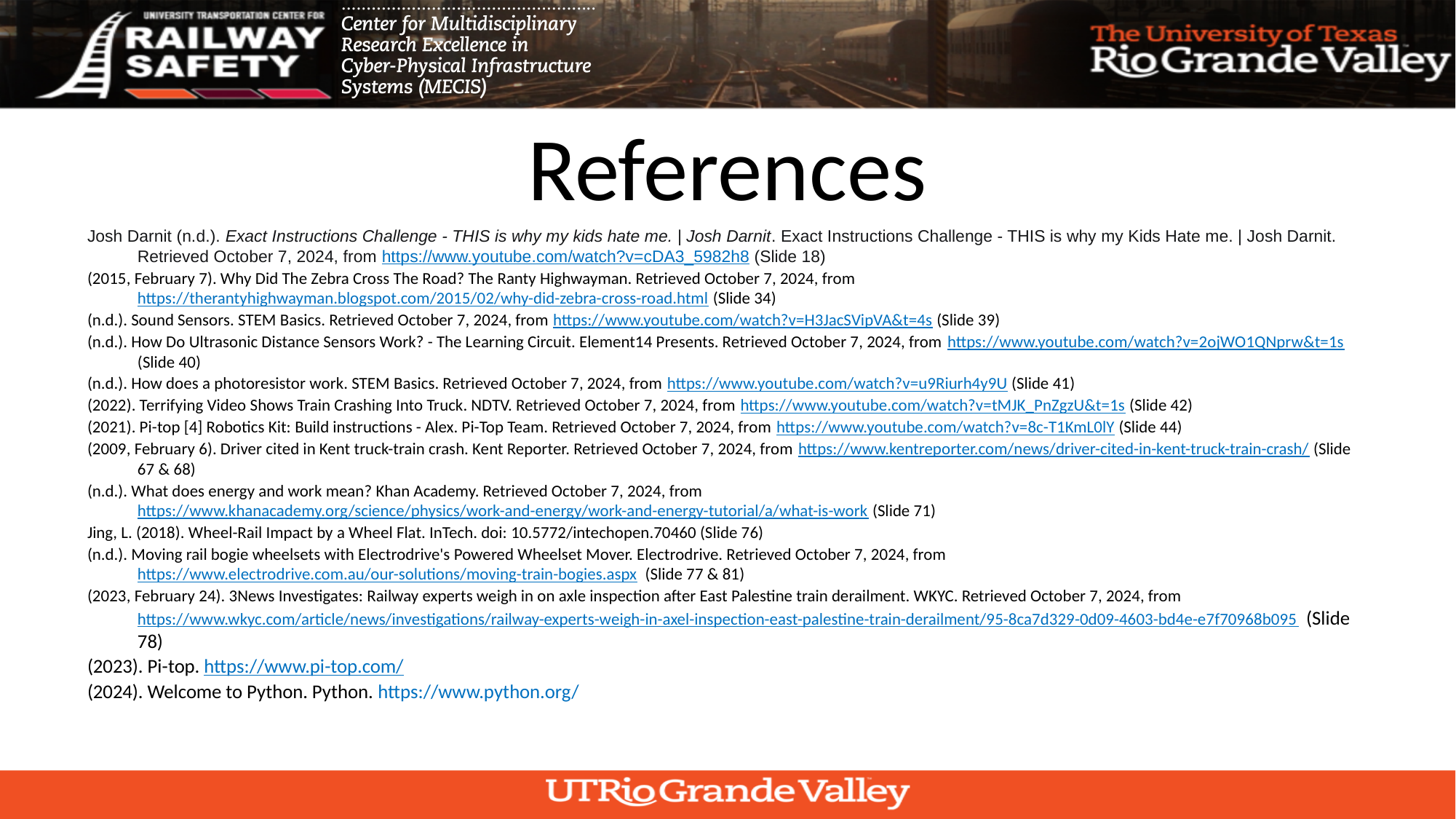

# References
Josh Darnit (n.d.). Exact Instructions Challenge - THIS is why my kids hate me. | Josh Darnit. Exact Instructions Challenge - THIS is why my Kids Hate me. | Josh Darnit. Retrieved October 7, 2024, from https://www.youtube.com/watch?v=cDA3_5982h8 (Slide 18)
(2015, February 7). Why Did The Zebra Cross The Road? The Ranty Highwayman. Retrieved October 7, 2024, from https://therantyhighwayman.blogspot.com/2015/02/why-did-zebra-cross-road.html (Slide 34)
(n.d.). Sound Sensors. STEM Basics. Retrieved October 7, 2024, from https://www.youtube.com/watch?v=H3JacSVipVA&t=4s (Slide 39)
(n.d.). How Do Ultrasonic Distance Sensors Work? - The Learning Circuit. Element14 Presents. Retrieved October 7, 2024, from https://www.youtube.com/watch?v=2ojWO1QNprw&t=1s (Slide 40)
(n.d.). How does a photoresistor work. STEM Basics. Retrieved October 7, 2024, from https://www.youtube.com/watch?v=u9Riurh4y9U (Slide 41)
(2022). Terrifying Video Shows Train Crashing Into Truck. NDTV. Retrieved October 7, 2024, from https://www.youtube.com/watch?v=tMJK_PnZgzU&t=1s (Slide 42)
(2021). Pi-top [4] Robotics Kit: Build instructions - Alex. Pi-Top Team. Retrieved October 7, 2024, from https://www.youtube.com/watch?v=8c-T1KmL0lY (Slide 44)
(2009, February 6). Driver cited in Kent truck-train crash. Kent Reporter. Retrieved October 7, 2024, from https://www.kentreporter.com/news/driver-cited-in-kent-truck-train-crash/ (Slide 67 & 68)
(n.d.). What does energy and work mean? Khan Academy. Retrieved October 7, 2024, from https://www.khanacademy.org/science/physics/work-and-energy/work-and-energy-tutorial/a/what-is-work (Slide 71)
Jing, L. (2018). Wheel-Rail Impact by a Wheel Flat. InTech. doi: 10.5772/intechopen.70460 (Slide 76)
(n.d.). Moving rail bogie wheelsets with Electrodrive's Powered Wheelset Mover. Electrodrive. Retrieved October 7, 2024, from https://www.electrodrive.com.au/our-solutions/moving-train-bogies.aspx  (Slide 77 & 81)
(2023, February 24). 3News Investigates: Railway experts weigh in on axle inspection after East Palestine train derailment. WKYC. Retrieved October 7, 2024, from https://www.wkyc.com/article/news/investigations/railway-experts-weigh-in-axel-inspection-east-palestine-train-derailment/95-8ca7d329-0d09-4603-bd4e-e7f70968b095  (Slide 78)
(2023). Pi-top. https://www.pi-top.com/
(2024). Welcome to Python. Python. https://www.python.org/